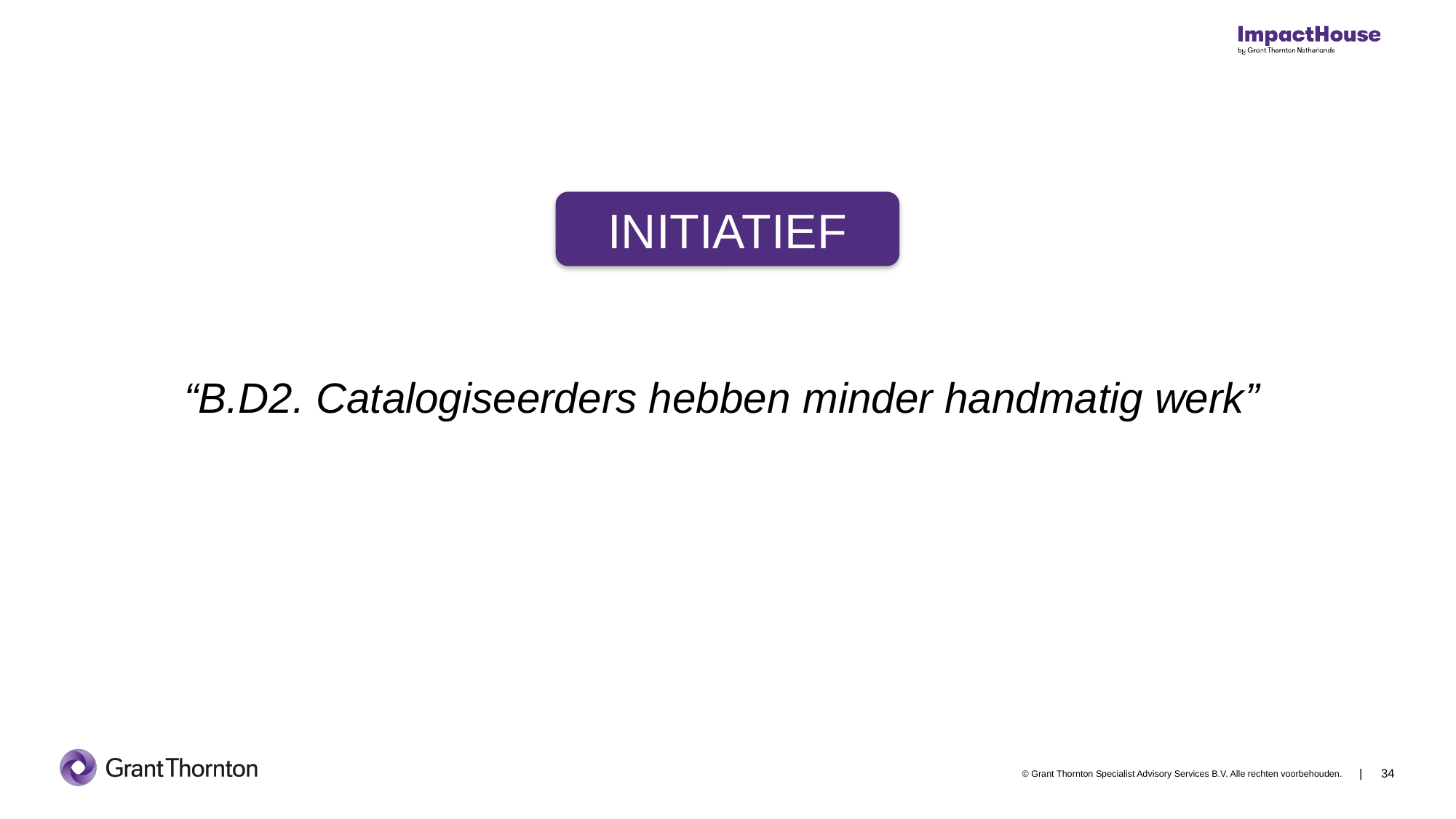

INITIATIEF
“B.D2. Catalogiseerders hebben minder handmatig werk”
34
34